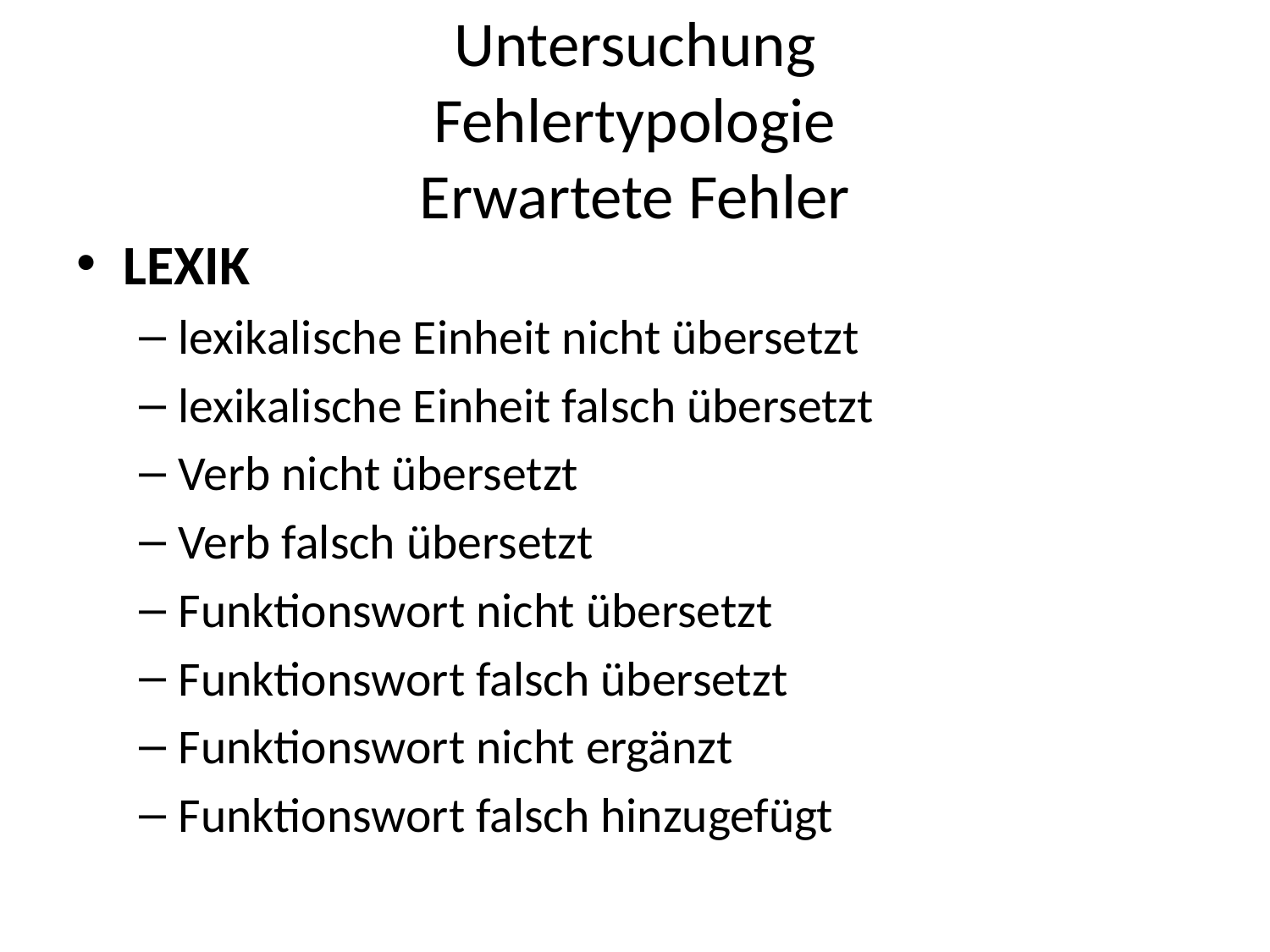

# Untersuchung Fehlertypologie Erwartete Fehler
LEXIK
lexikalische Einheit nicht übersetzt
lexikalische Einheit falsch übersetzt
Verb nicht übersetzt
Verb falsch übersetzt
Funktionswort nicht übersetzt
Funktionswort falsch übersetzt
Funktionswort nicht ergänzt
Funktionswort falsch hinzugefügt